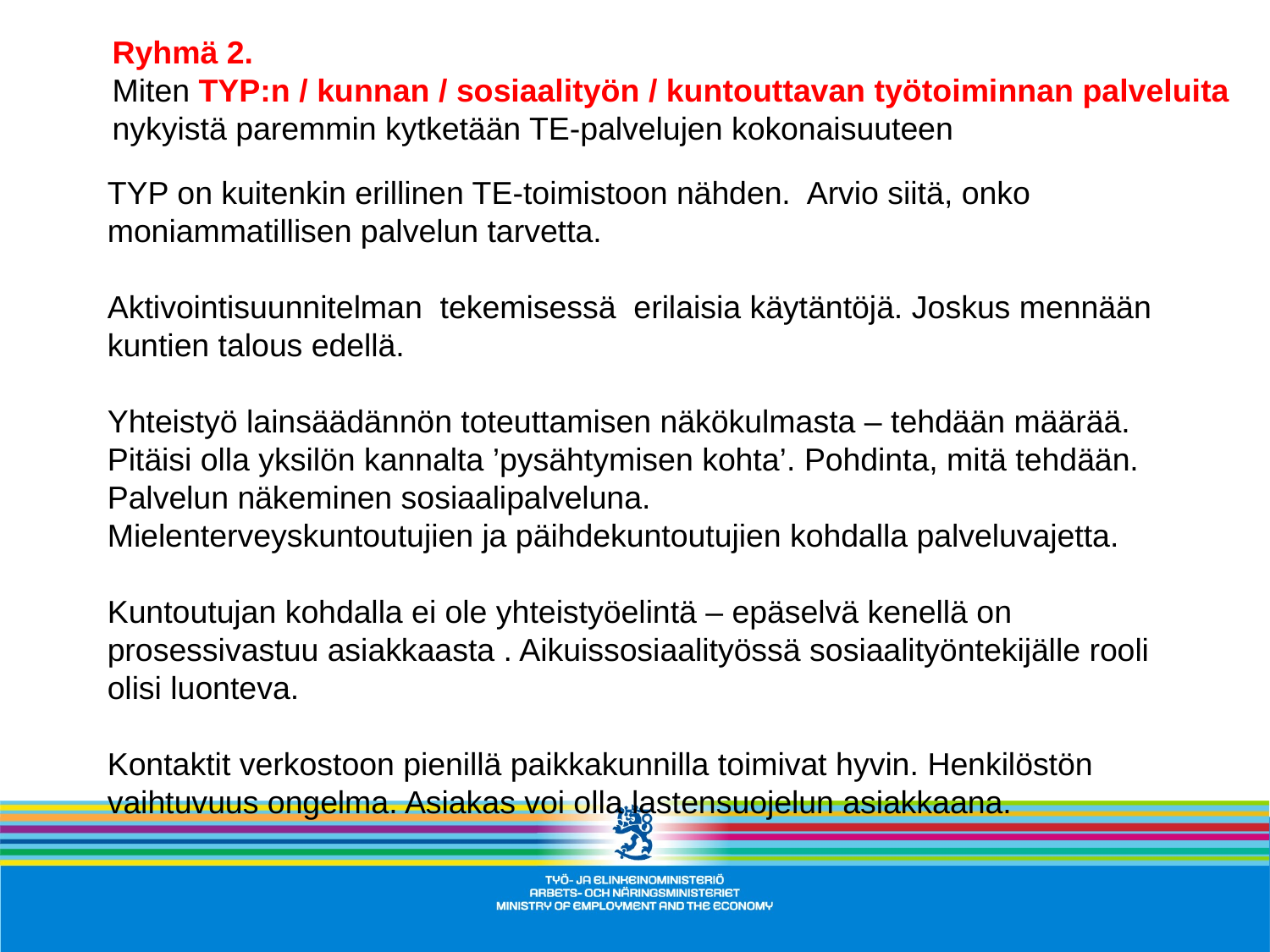

Ryhmä 2.
Miten TYP:n / kunnan / sosiaalityön / kuntouttavan työtoiminnan palveluita
nykyistä paremmin kytketään TE-palvelujen kokonaisuuteen

TYP on kuitenkin erillinen TE-toimistoon nähden.  Arvio siitä, onko moniammatillisen palvelun tarvetta.

Aktivointisuunnitelman  tekemisessä  erilaisia käytäntöjä. Joskus mennään kuntien talous edellä.

Yhteistyö lainsäädännön toteuttamisen näkökulmasta – tehdään määrää.  Pitäisi olla yksilön kannalta ’pysähtymisen kohta’. Pohdinta, mitä tehdään. Palvelun näkeminen sosiaalipalveluna.
Mielenterveyskuntoutujien ja päihdekuntoutujien kohdalla palveluvajetta.

Kuntoutujan kohdalla ei ole yhteistyöelintä – epäselvä kenellä on prosessivastuu asiakkaasta . Aikuissosiaalityössä sosiaalityöntekijälle rooli olisi luonteva.

Kontaktit verkostoon pienillä paikkakunnilla toimivat hyvin. Henkilöstön vaihtuvuus ongelma. Asiakas voi olla lastensuojelun asiakkaana.